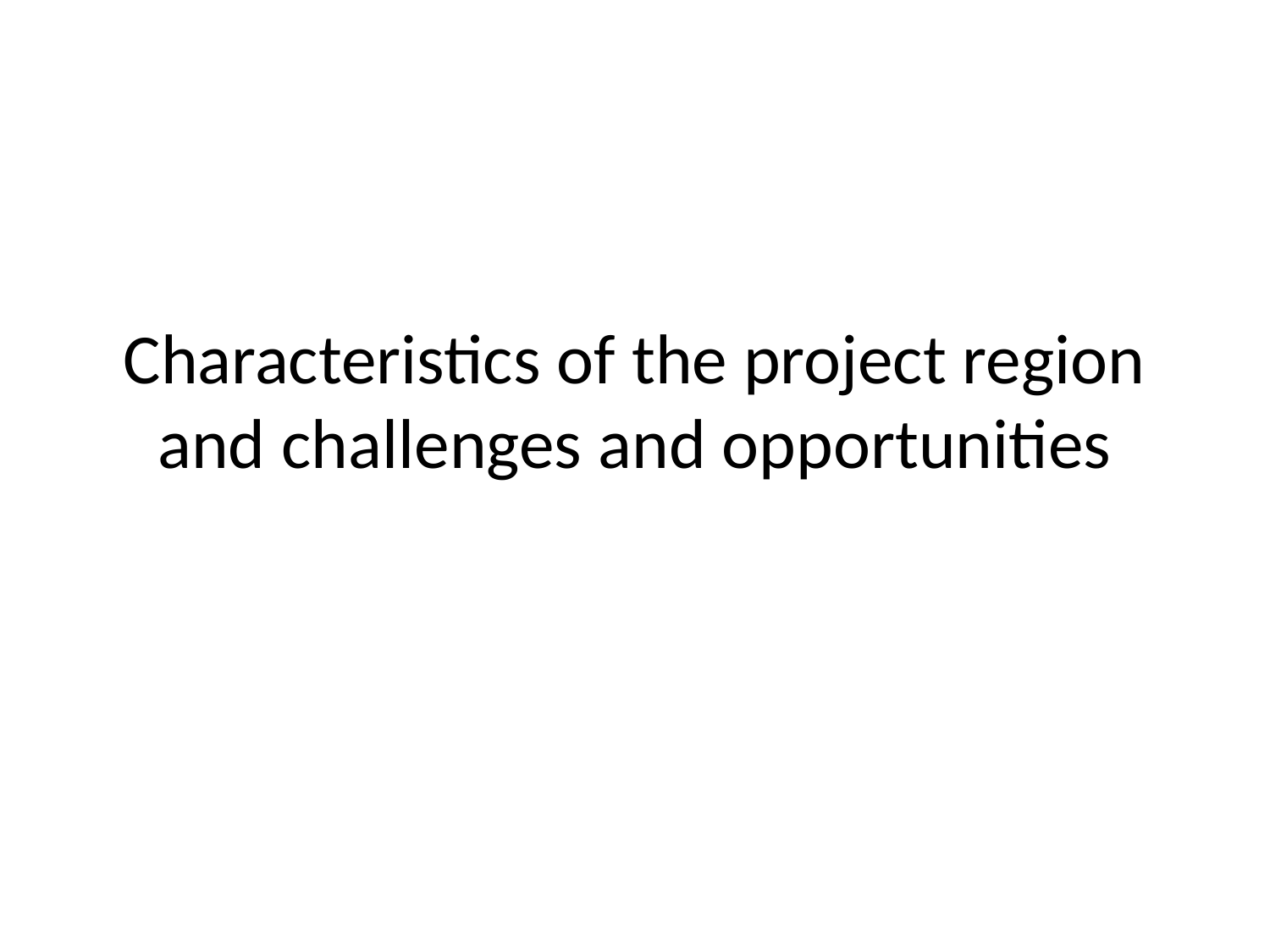

# Characteristics of the project region and challenges and opportunities